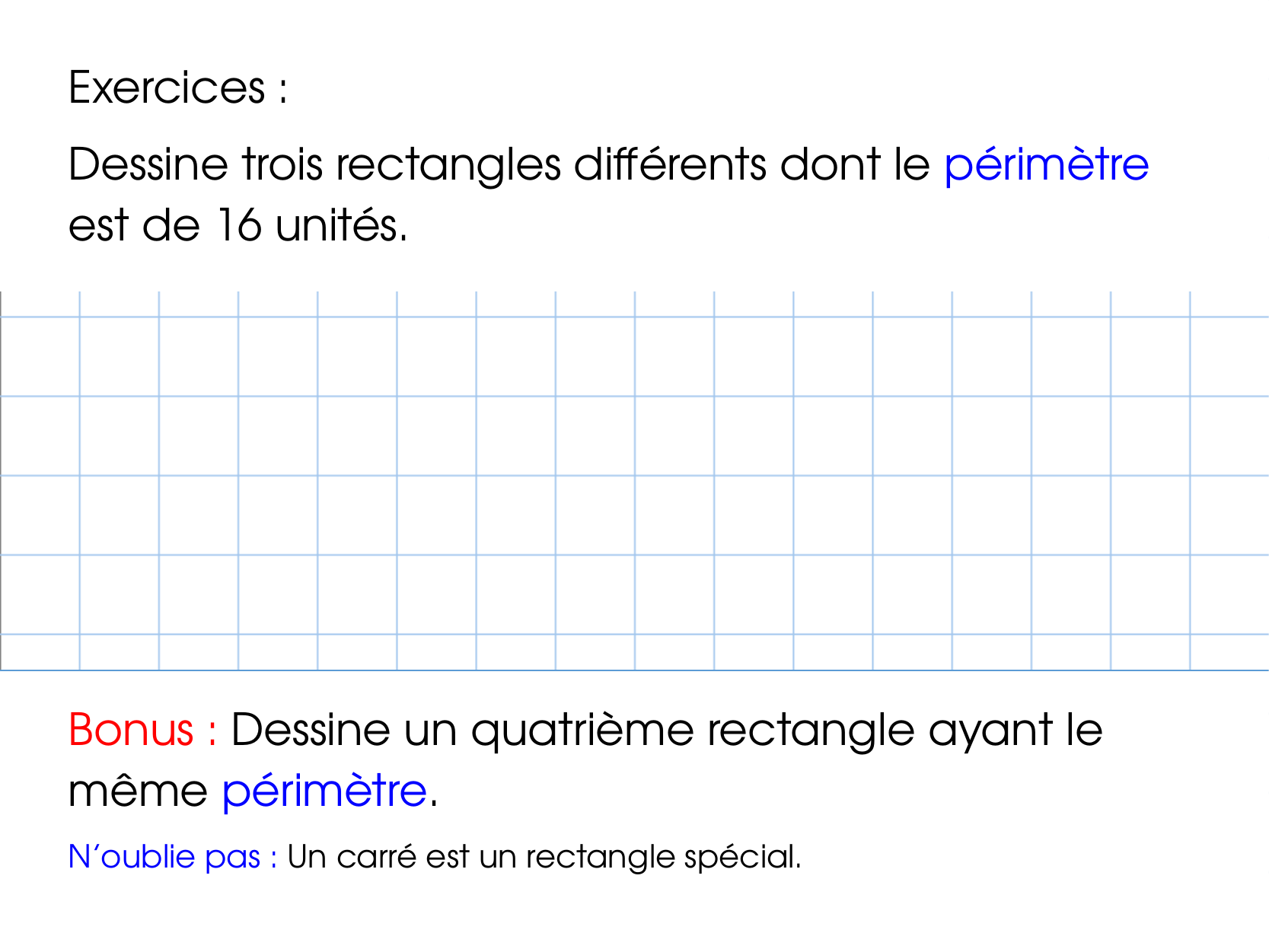

Exercices :
Dessine trois rectangles différents dont le périmètre est de 16 unités.

Bonus : Dessine un quatrième rectangle ayant le même périmètre.
N’oublie pas : Un carré est un rectangle spécial.